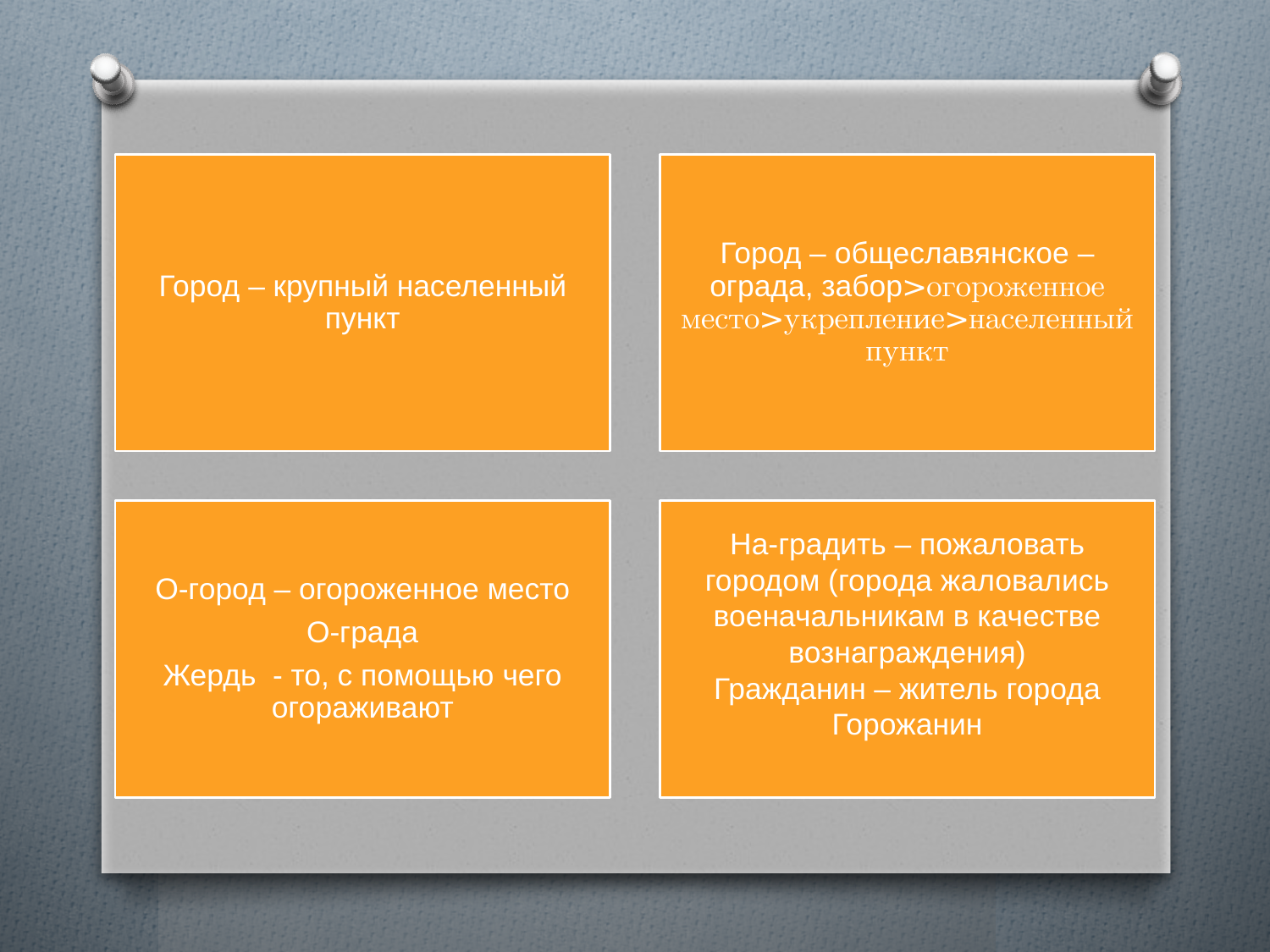

Город – крупный населенный пункт
Город – общеславянское – ограда, забор>огороженное место>укрепление>населенный пункт
О-город – огороженное место
О-града
Жердь  - то, с помощью чего огораживают
На-градить – пожаловать городом (города жаловались военачальникам в качестве вознаграждения)
Гражданин – житель города
Горожанин